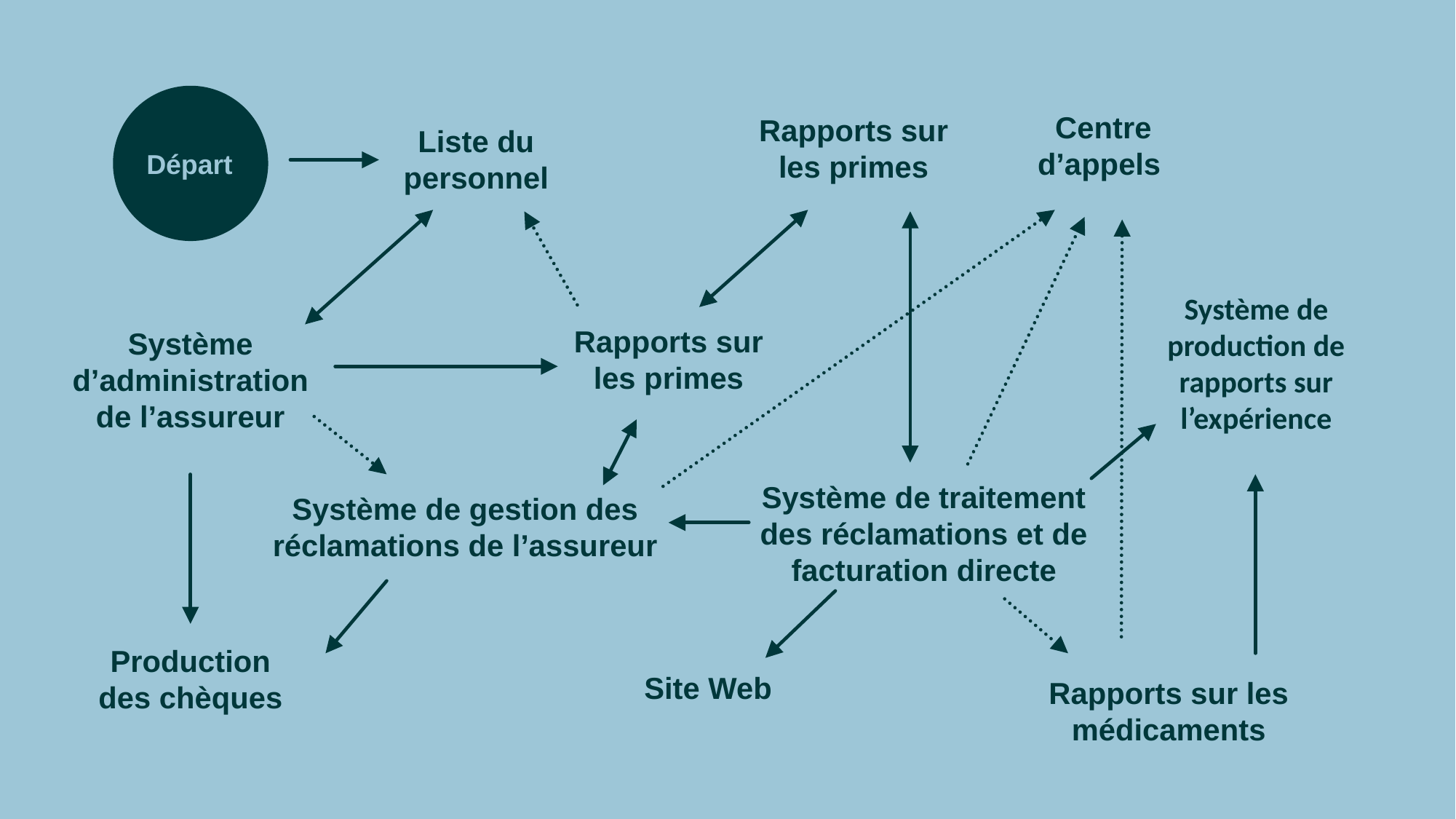

Départ
Centre d’appels
Rapports sur les primes
Liste du personnel
Système de production de rapports sur l’expérience
Rapports sur les primes
Système d’administration de l’assureur
Système de traitement des réclamations et de facturation directe
Système de gestion des réclamations de l’assureur
Production des chèques
Site Web
Rapports sur les médicaments